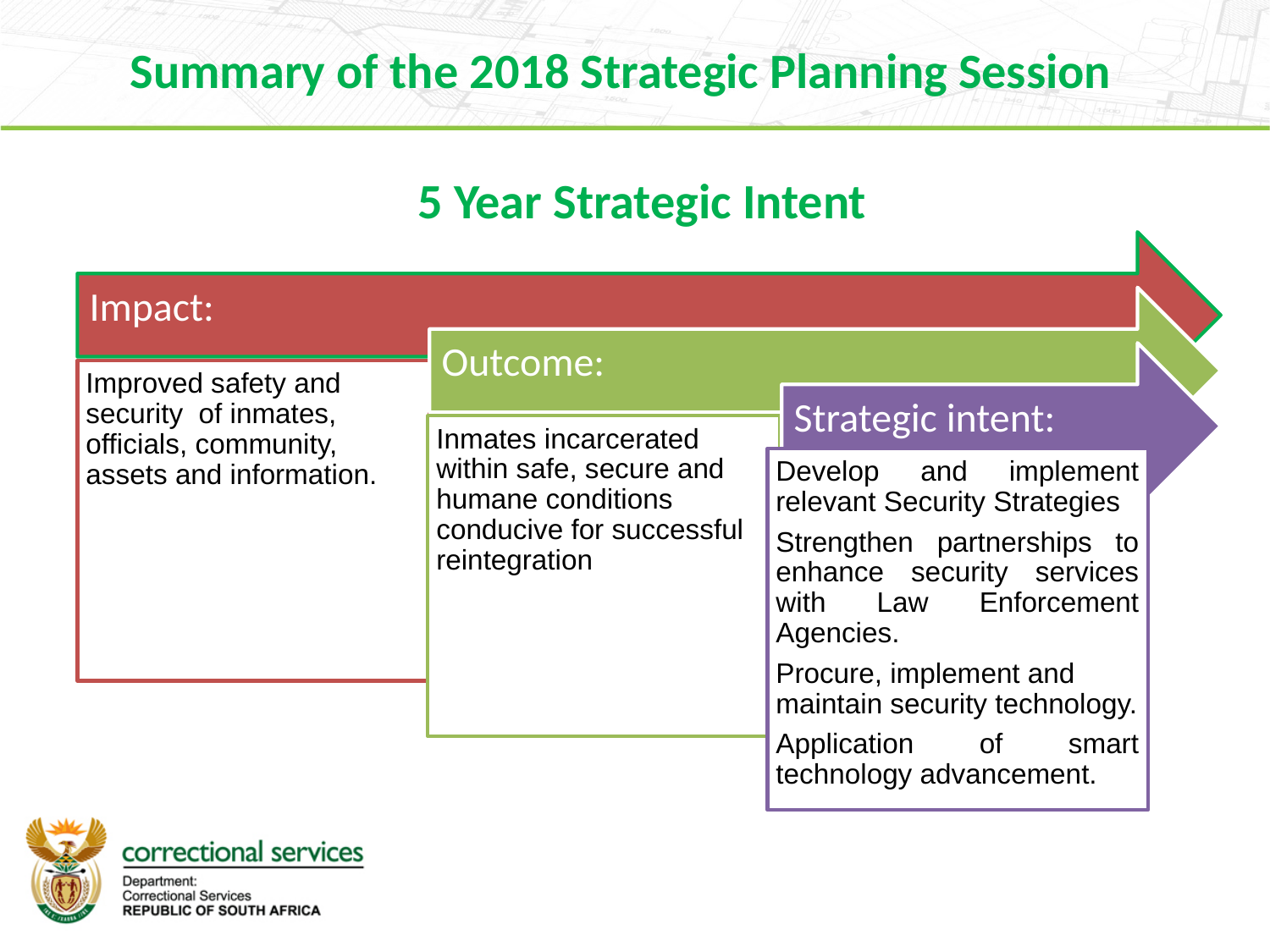

# Summary of the 2018 Strategic Planning Session
Impact:
Improved safety and security  of inmates, officials, community, assets and information.

Outcome:
Inmates incarcerated within safe, secure and humane conditions  conducive for successful reintegration

Strategic intent:
Develop and implement relevant Security Strategies
Strengthen partnerships to enhance security services with Law Enforcement Agencies.
Procure, implement and maintain security technology.
Application of smart technology advancement.

5 Year Strategic Intent